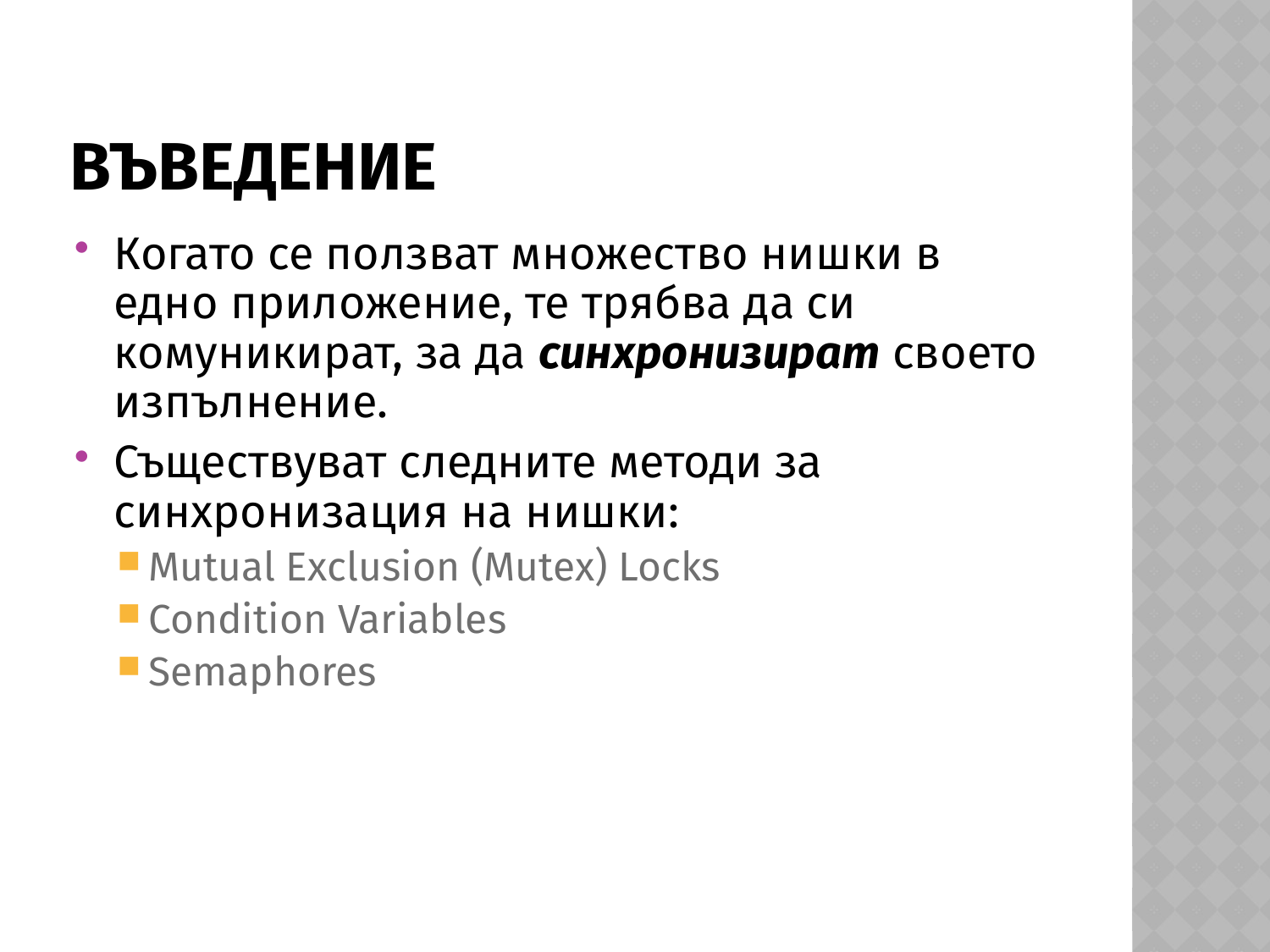

# Въведение
Когато се ползват множество нишки в едно приложение, те трябва да си комуникират, за да синхронизират своето изпълнение.
Съществуват следните методи за синхронизация на нишки:
Mutual Exclusion (Mutex) Locks
Condition Variables
Semaphores